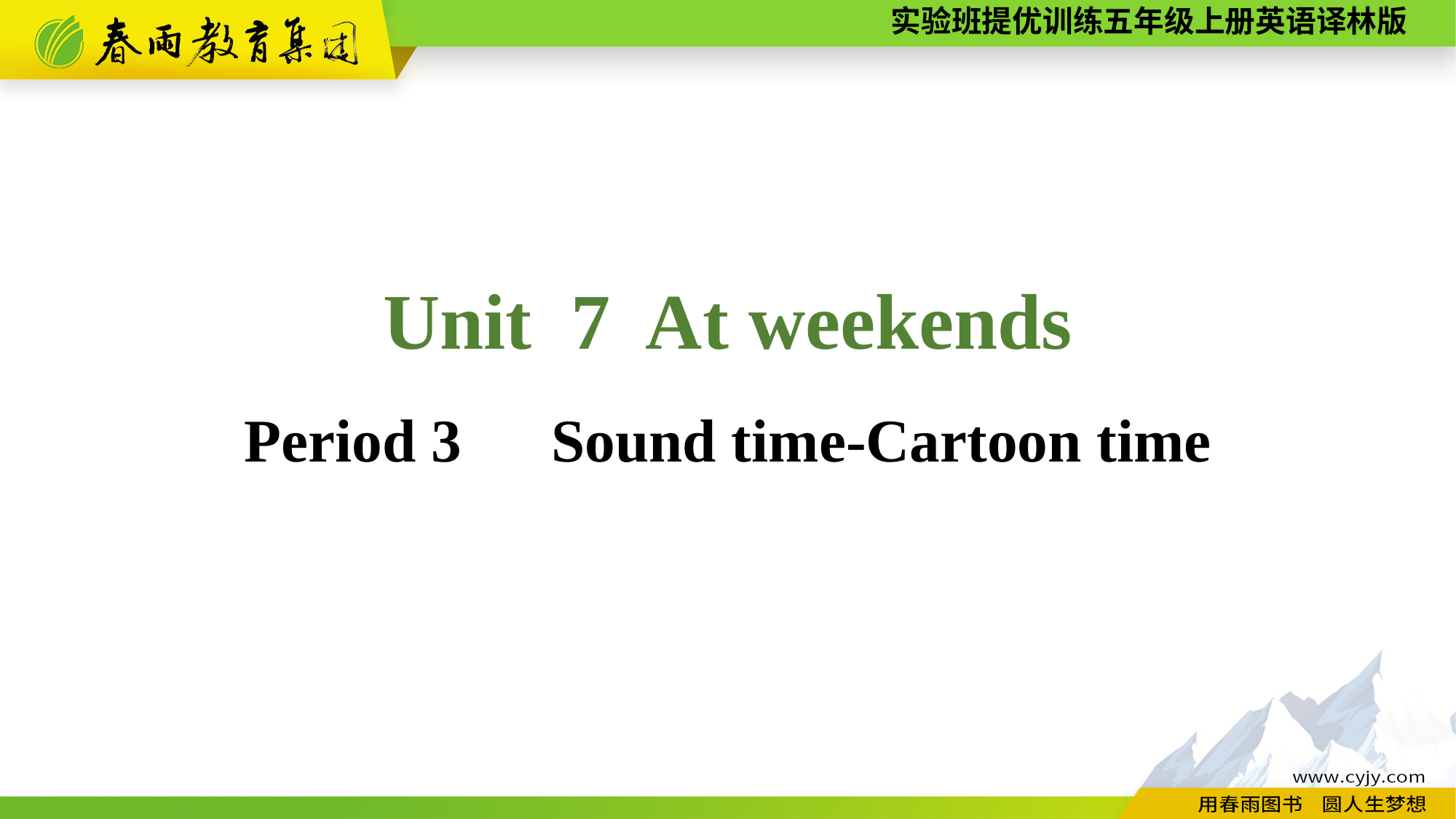

Unit  7  At weekends
Period 3　Sound time-Cartoon time